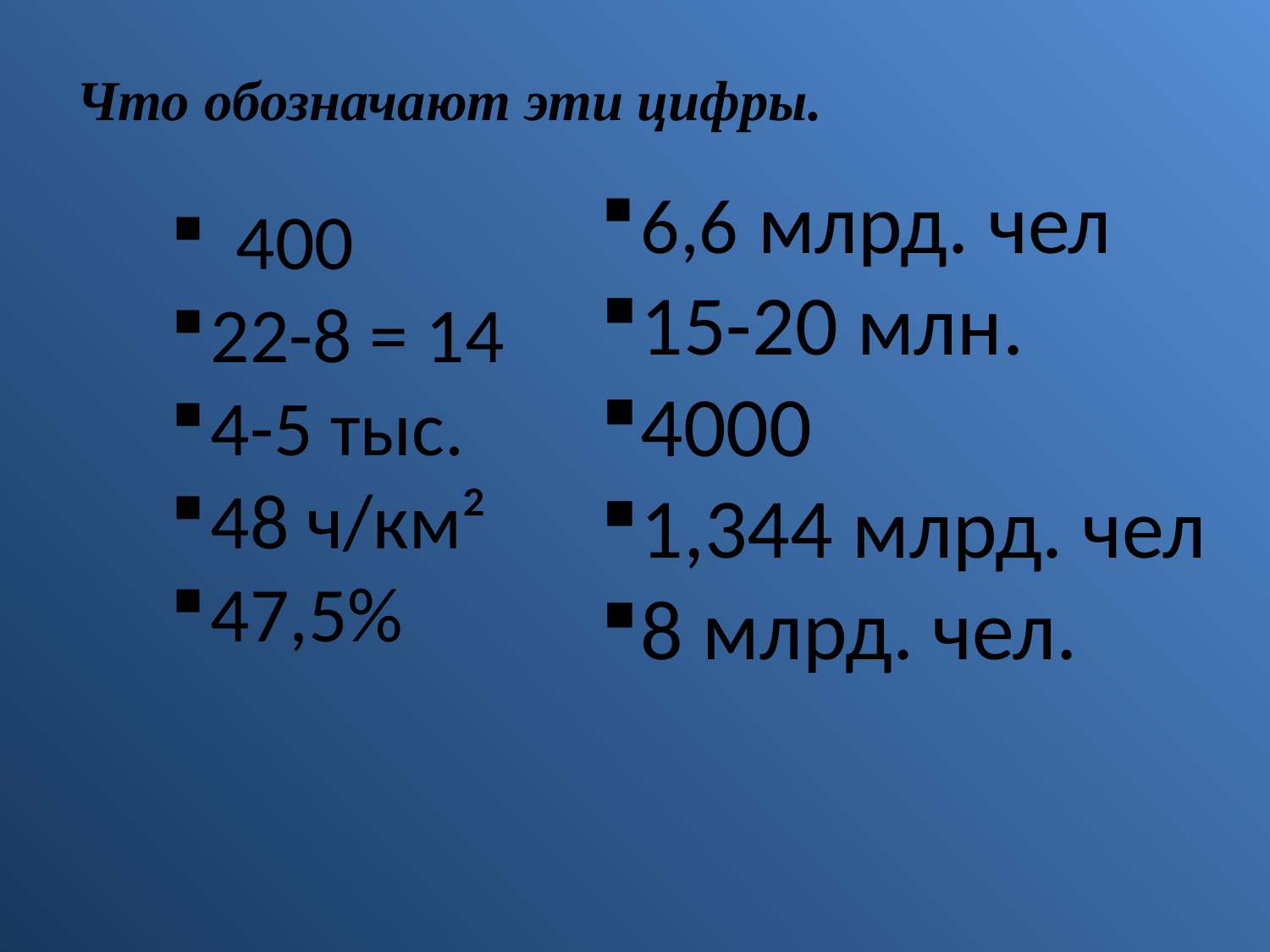

# Что обозначают эти цифры.

6,6 млрд. чел
15-20 млн.
4000
1,344 млрд. чел
8 млрд. чел.

 400
22-8 = 14
4-5 тыс.
48 ч/км²
47,5%